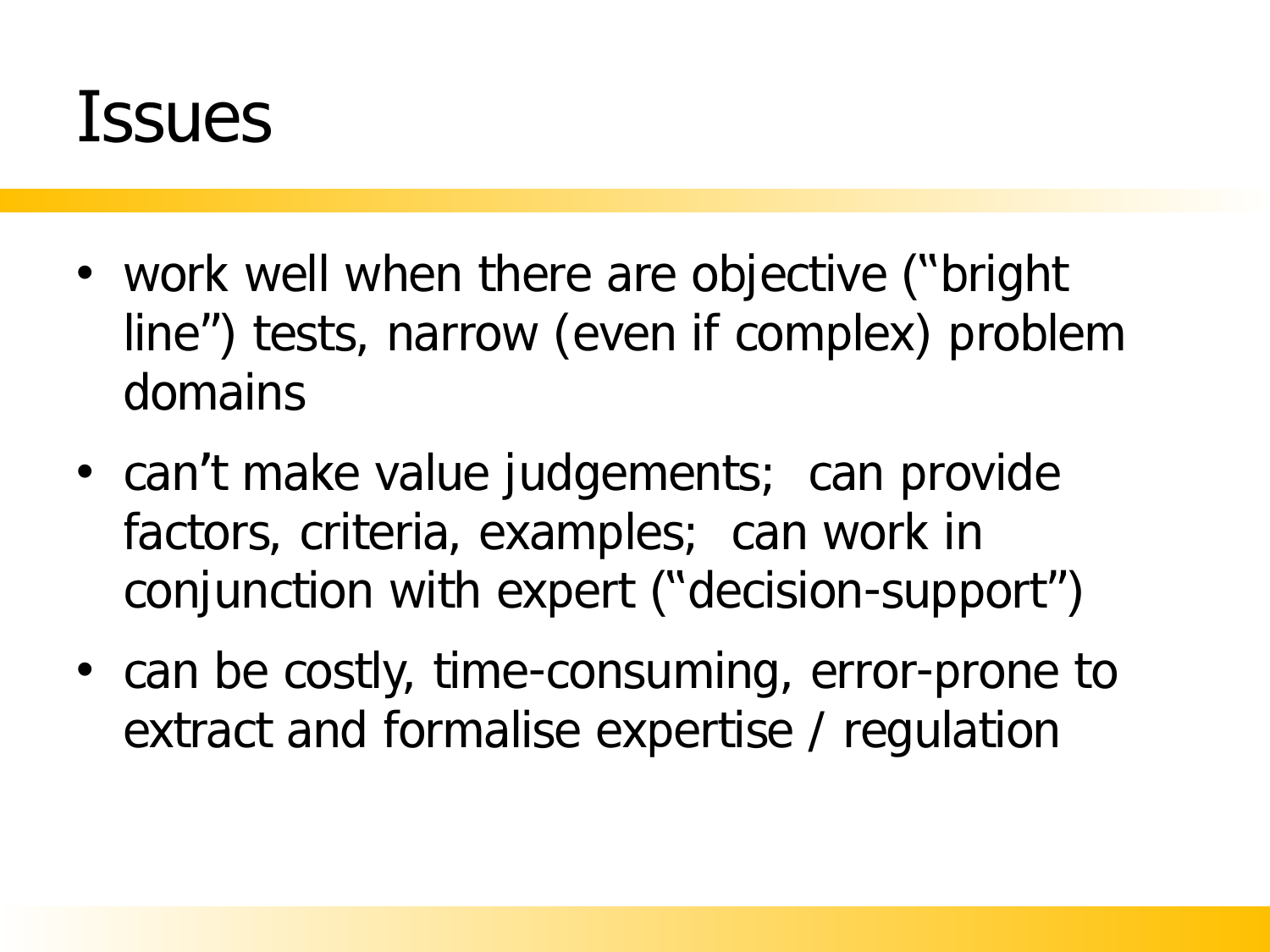

# Issues
work well when there are objective (“bright line”) tests, narrow (even if complex) problem domains
can’t make value judgements;  can provide factors, criteria, examples;  can work in conjunction with expert (“decision-support”)
can be costly, time-consuming, error-prone to extract and formalise expertise / regulation